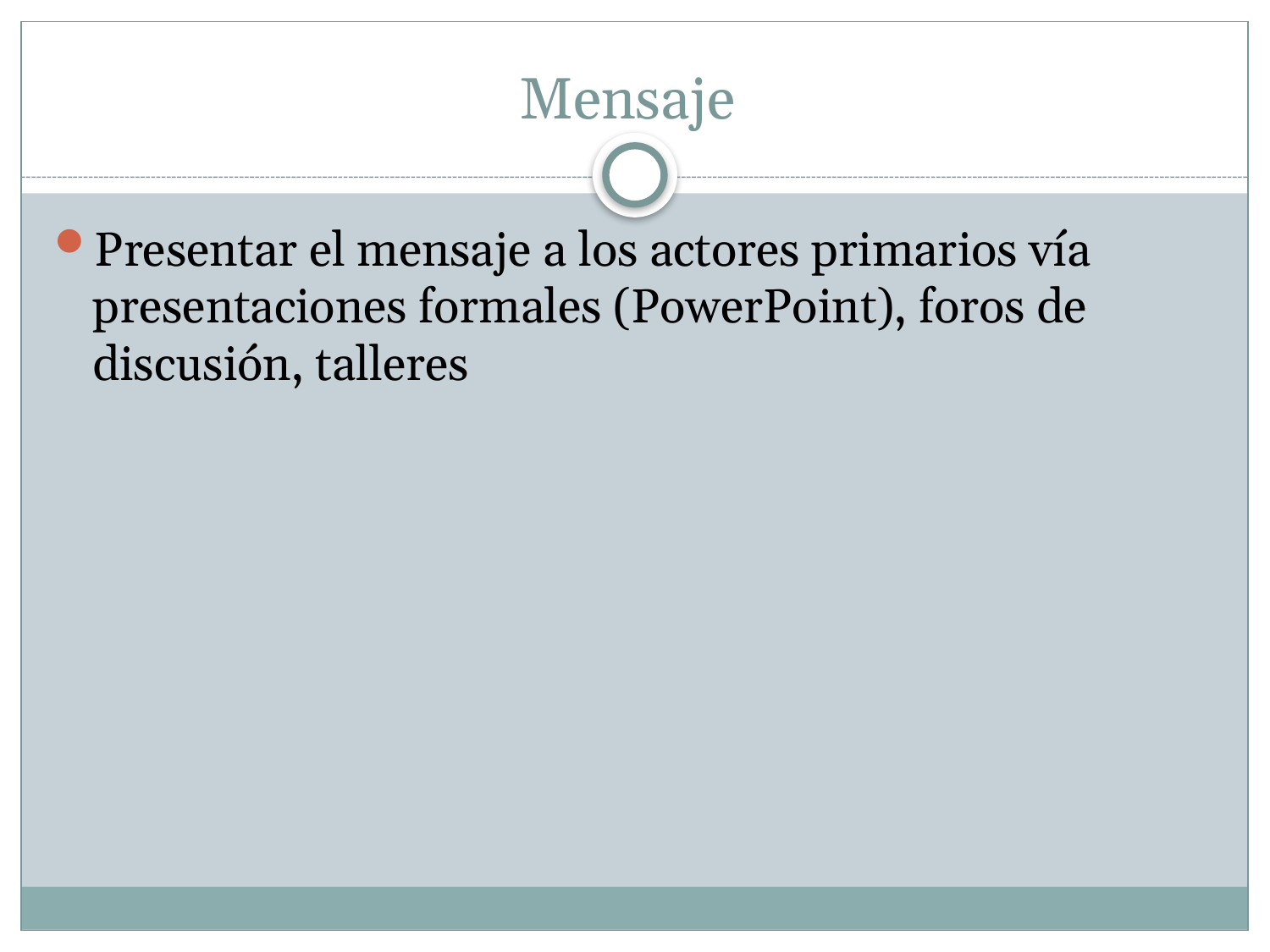

# Mensaje
Presentar el mensaje a los actores primarios vía presentaciones formales (PowerPoint), foros de discusión, talleres